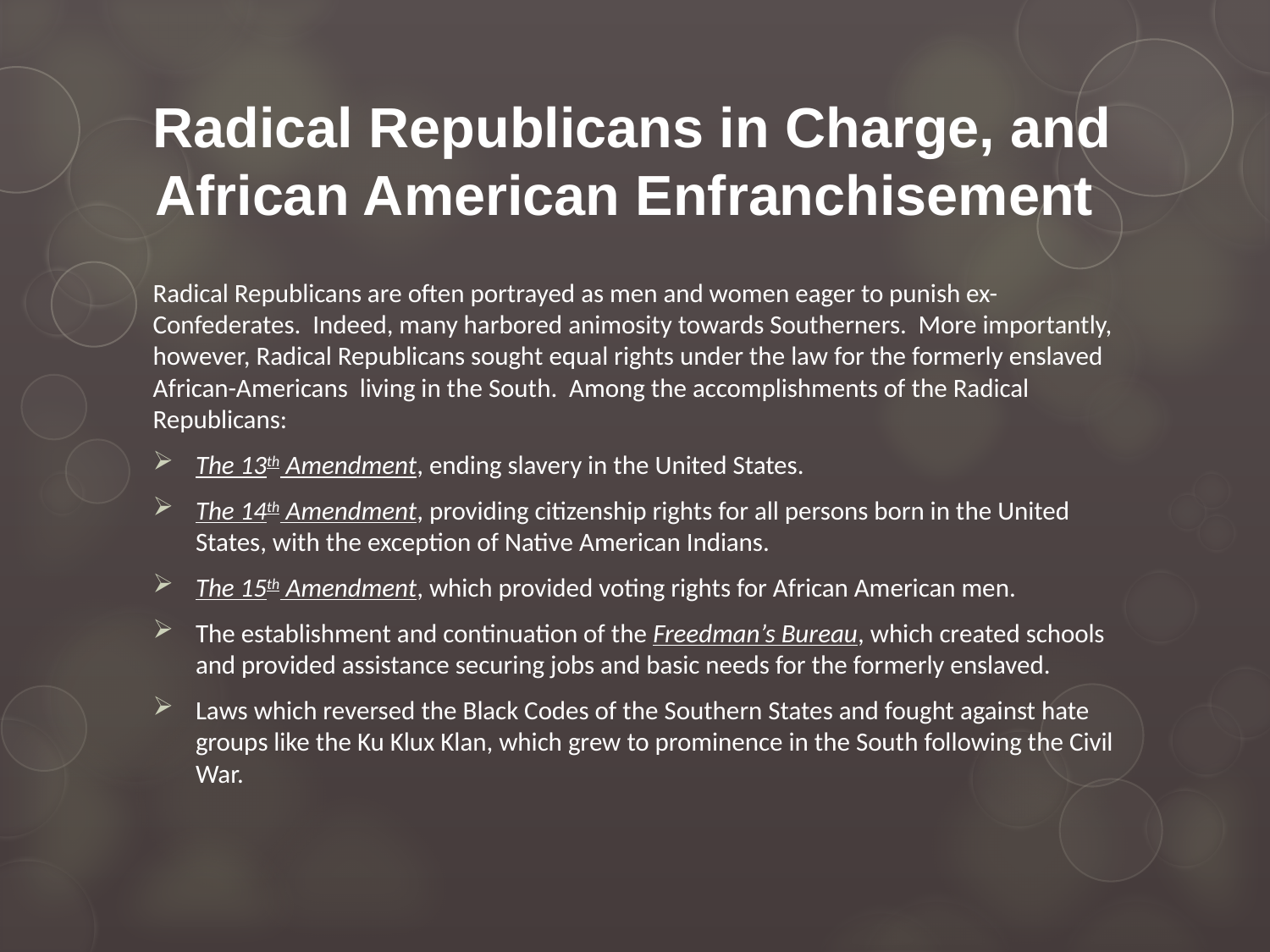

# Radical Republicans in Charge, and African American Enfranchisement
Radical Republicans are often portrayed as men and women eager to punish ex-Confederates.  Indeed, many harbored animosity towards Southerners.  More importantly, however, Radical Republicans sought equal rights under the law for the formerly enslaved African-Americans  living in the South.  Among the accomplishments of the Radical Republicans:
The 13th Amendment, ending slavery in the United States.
The 14th Amendment, providing citizenship rights for all persons born in the United States, with the exception of Native American Indians.
The 15th Amendment, which provided voting rights for African American men.
The establishment and continuation of the Freedman’s Bureau, which created schools and provided assistance securing jobs and basic needs for the formerly enslaved.
Laws which reversed the Black Codes of the Southern States and fought against hate groups like the Ku Klux Klan, which grew to prominence in the South following the Civil War.